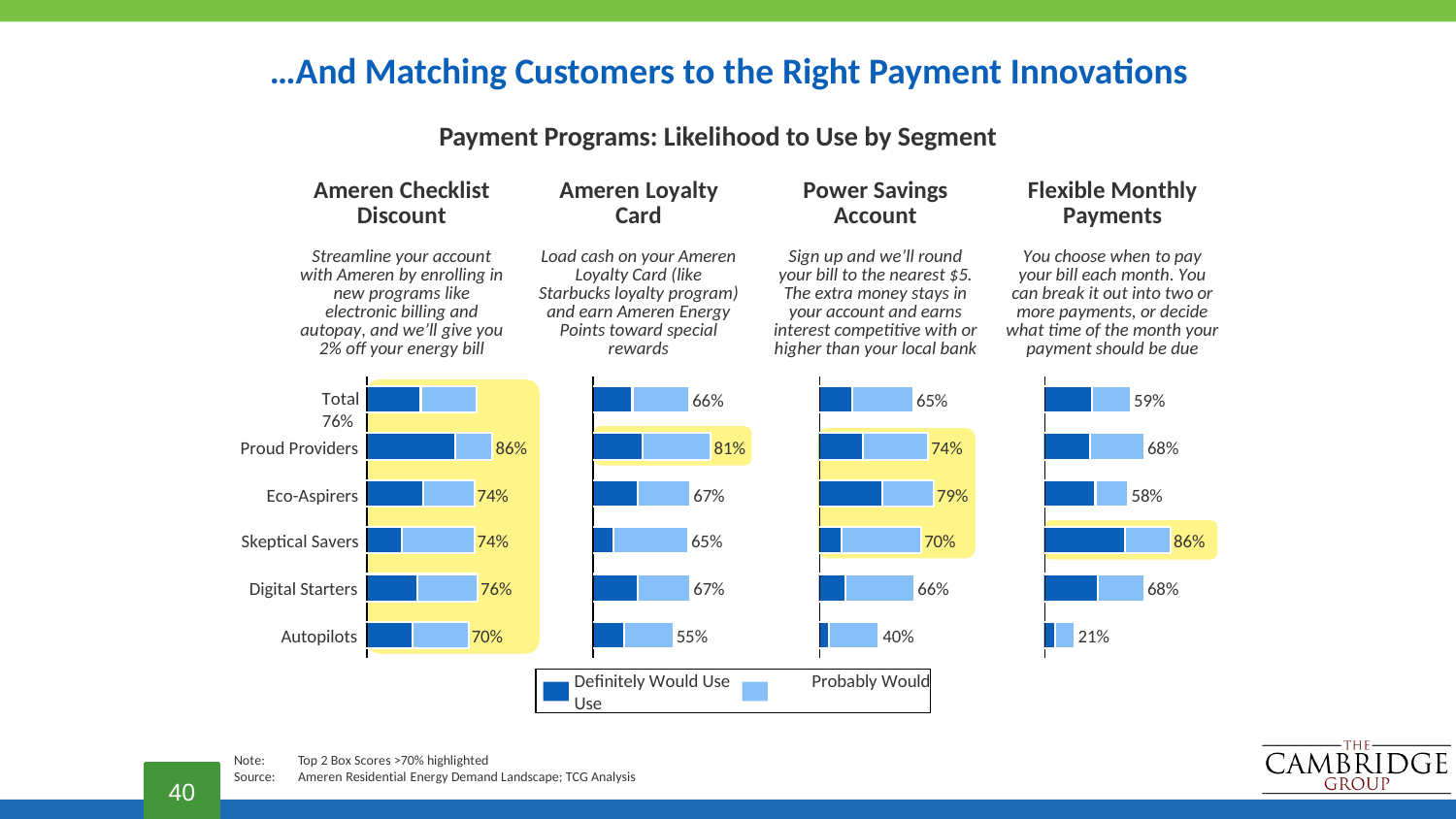

# …And Matching Customers to the Right Payment Innovations
Payment Programs: Likelihood to Use by Segment
Ameren Checklist Discount
Streamline your account with Ameren by enrolling in new programs like electronic billing and autopay, and we’ll give you 2% off your energy bill

Total	76%
Ameren Loyalty Card
Load cash on your Ameren Loyalty Card (like Starbucks loyalty program) and earn Ameren Energy Points toward special rewards
Power Savings Account
Sign up and we’ll round your bill to the nearest $5. The extra money stays in your account and earns interest competitive with or higher than your local bank
Flexible Monthly Payments
You choose when to pay your bill each month. You can break it out into two or more payments, or decide what time of the month your payment should be due

66%
65%
59%

Proud Providers
86%
81%
74%
68%

Eco-Aspirers
74%
67%
79%
58%

Skeptical Savers
74%
65%
70%
86%

Digital Starters
76%
67%
66%
68%

Autopilots
70%
55%	40%
21%

Definitely Would Use	Probably Would Use

Note:
Top 2 Box Scores >70% highlighted
40
Source:
Ameren Residential Energy Demand Landscape; TCG Analysis